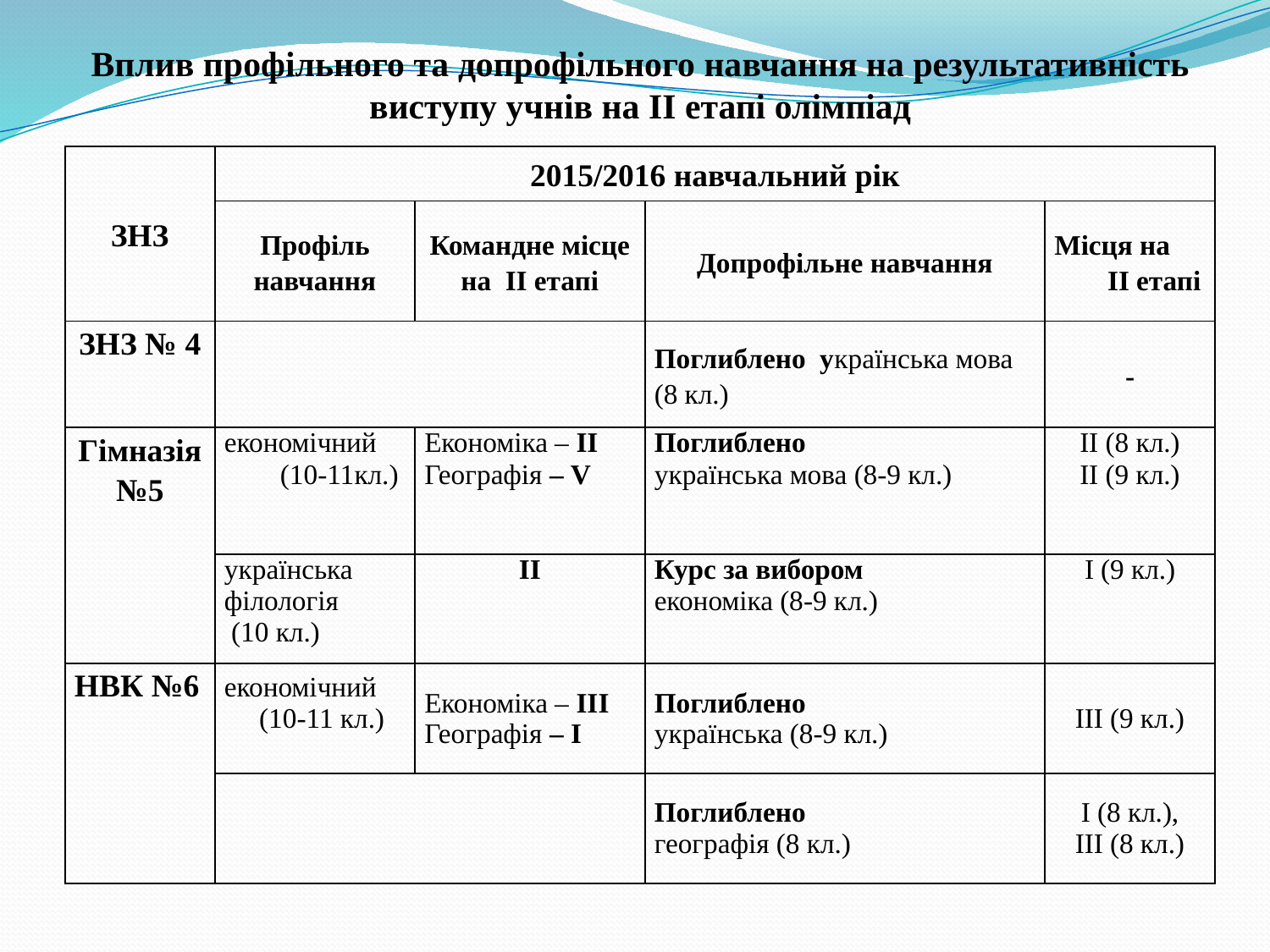

# Вплив профільного та допрофільного навчання на результативність виступу учнів на ІІ етапі олімпіад
| ЗНЗ | 2015/2016 навчальний рік |  |  |  |
| --- | --- | --- | --- | --- |
|  | Профіль навчання | Командне місце на ІІ етапі | Допрофільне навчання | Місця на ІІ етапі |
| ЗНЗ № 4 |  |  | Поглиблено українська мова (8 кл.) | - |
| Гімназія №5 | економічний (10-11кл.) | Економіка – ІІ Географія – V | Поглиблено українська мова (8-9 кл.) | ІІ (8 кл.) ІІ (9 кл.) |
|  | українська філологія (10 кл.) | ІІ | Курс за вибором економіка (8-9 кл.) | І (9 кл.) |
| НВК №6 | економічний (10-11 кл.) | Економіка – ІІІ Географія – І | Поглиблено українська (8-9 кл.) | ІІІ (9 кл.) |
|  |  |  | Поглиблено географія (8 кл.) | І (8 кл.), ІІІ (8 кл.) |